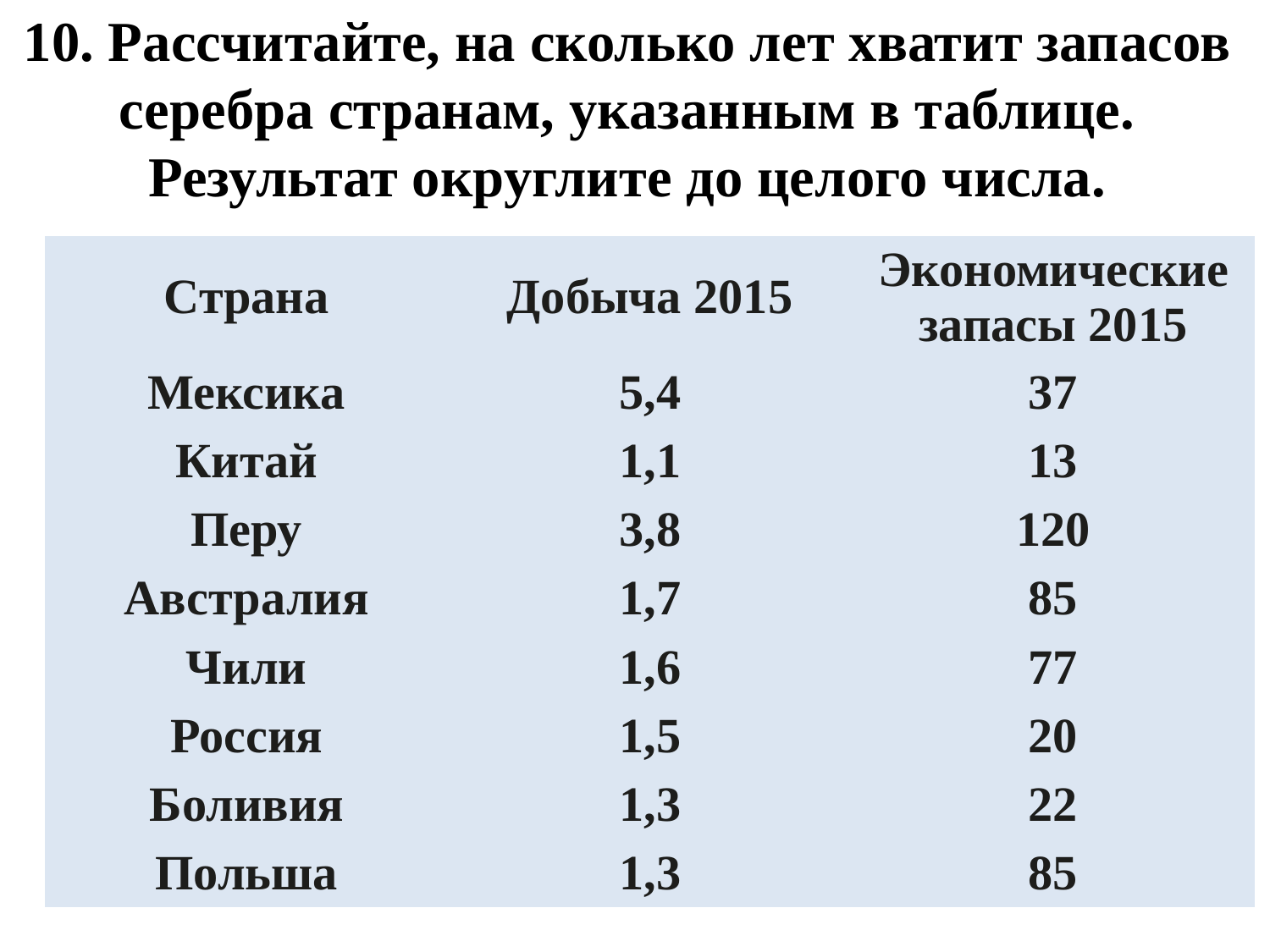

# 10. Рассчитайте, на сколько лет хватит запасов серебра странам, указанным в таблице. Результат округлите до целого числа.
| Страна | Добыча 2015 | Экономические запасы 2015 |
| --- | --- | --- |
| Мексика | 5,4 | 37 |
| Китай | 1,1 | 13 |
| Перу | 3,8 | 120 |
| Австралия | 1,7 | 85 |
| Чили | 1,6 | 77 |
| Россия | 1,5 | 20 |
| Боливия | 1,3 | 22 |
| Польша | 1,3 | 85 |